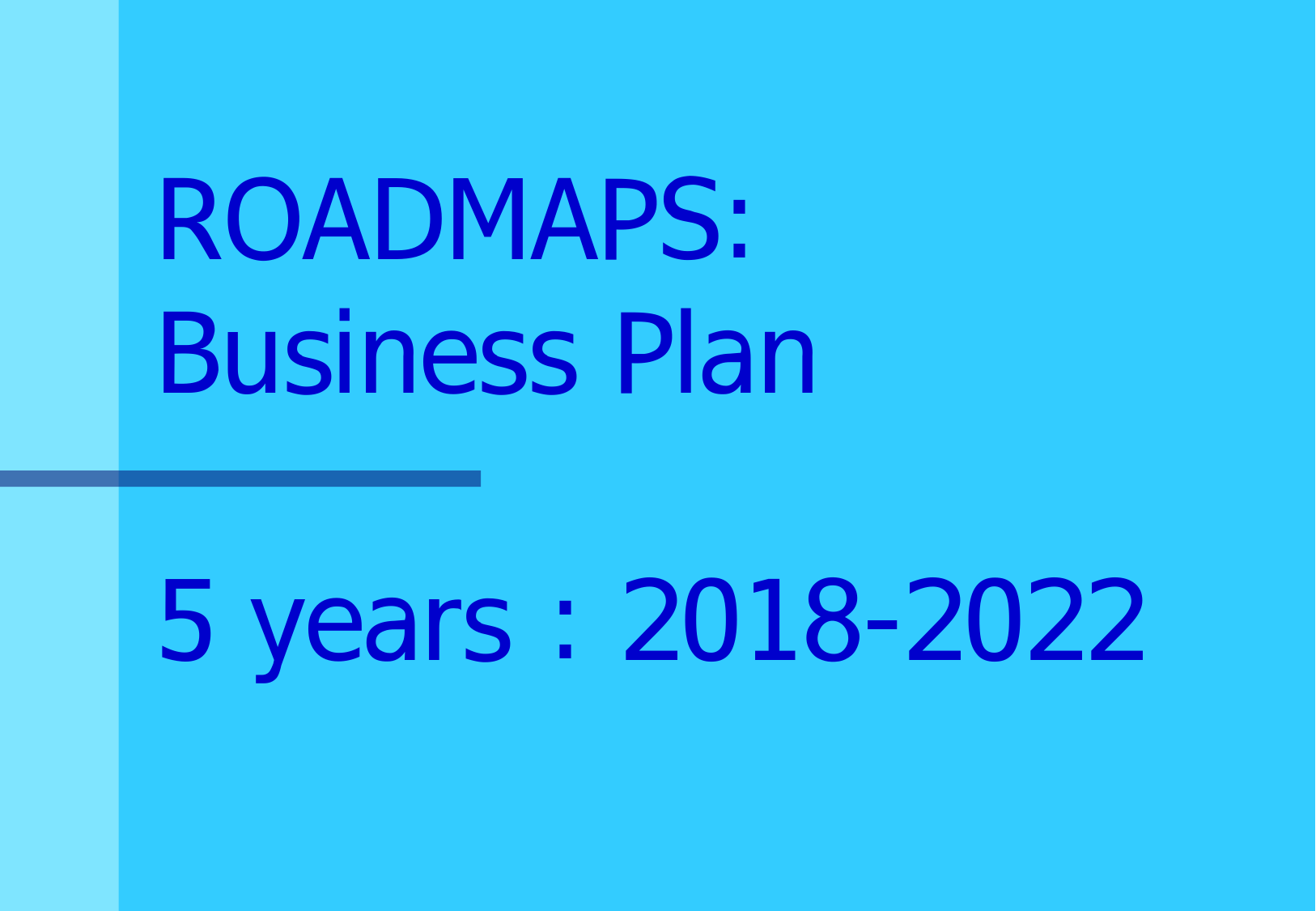

# ROADMAPS: Business Plan 5 years : 2018-2022